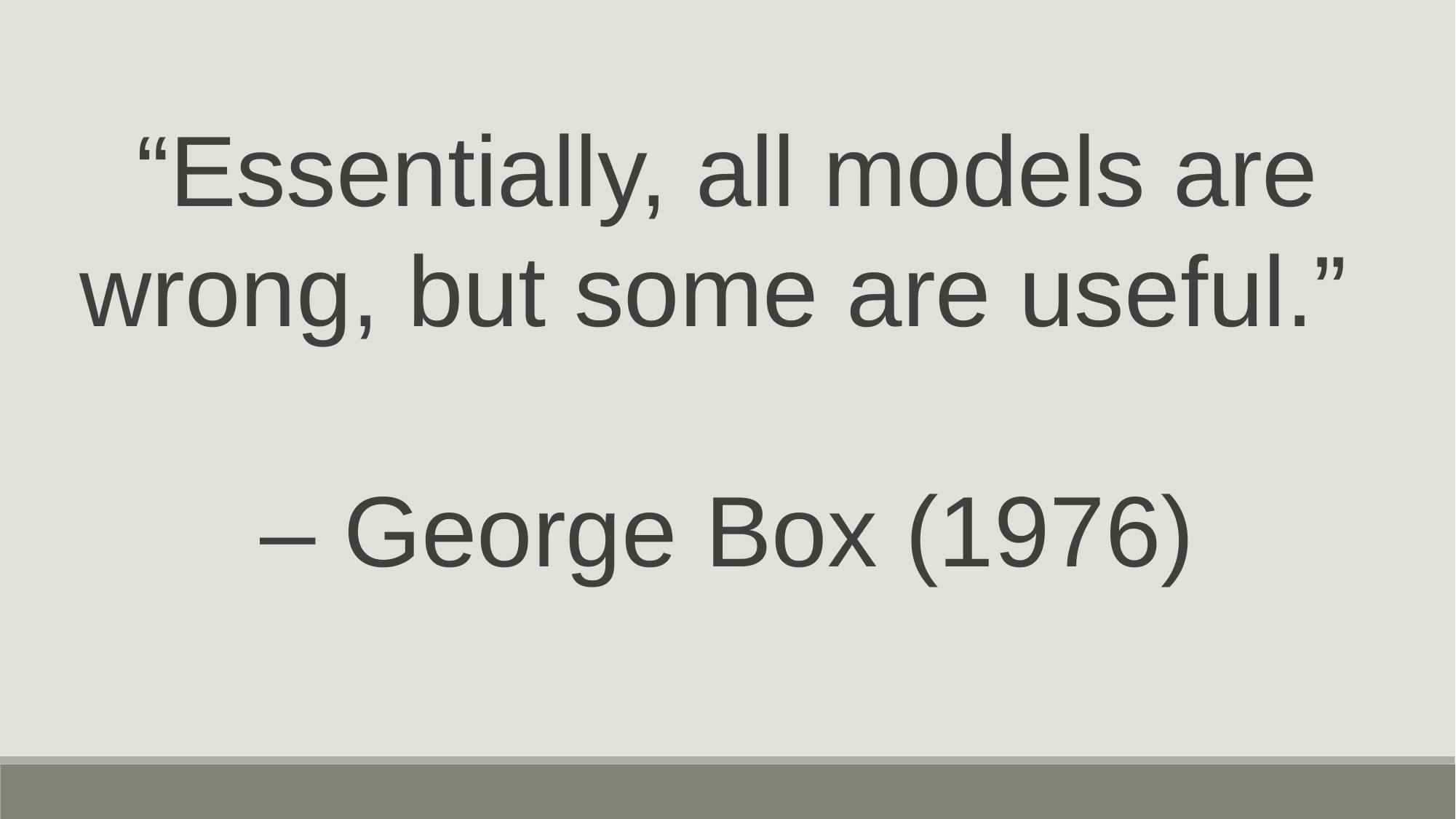

“Essentially, all models are wrong, but some are useful.”

– George Box (1976)